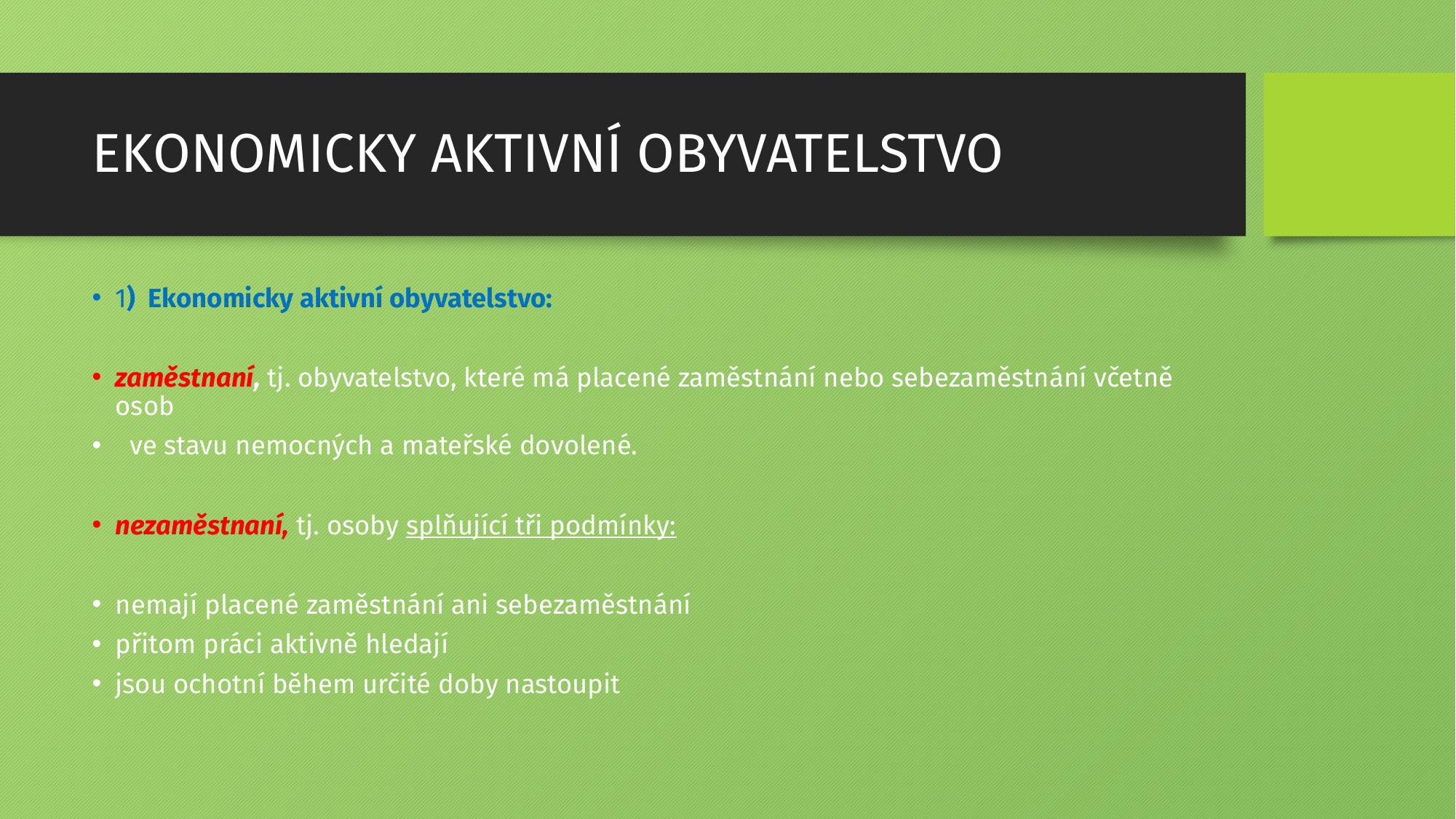

# EKONOMICKY AKTIVNÍ OBYVATELSTVO
1)  Ekonomicky aktivní obyvatelstvo:

zaměstnaní, tj. obyvatelstvo, které má placené zaměstnání nebo sebezaměstnání včetně osob
  ve stavu nemocných a mateřské dovolené.

nezaměstnaní, tj. osoby splňující tři podmínky:

nemají placené zaměstnání ani sebezaměstnání
přitom práci aktivně hledají
jsou ochotní během určité doby nastoupit